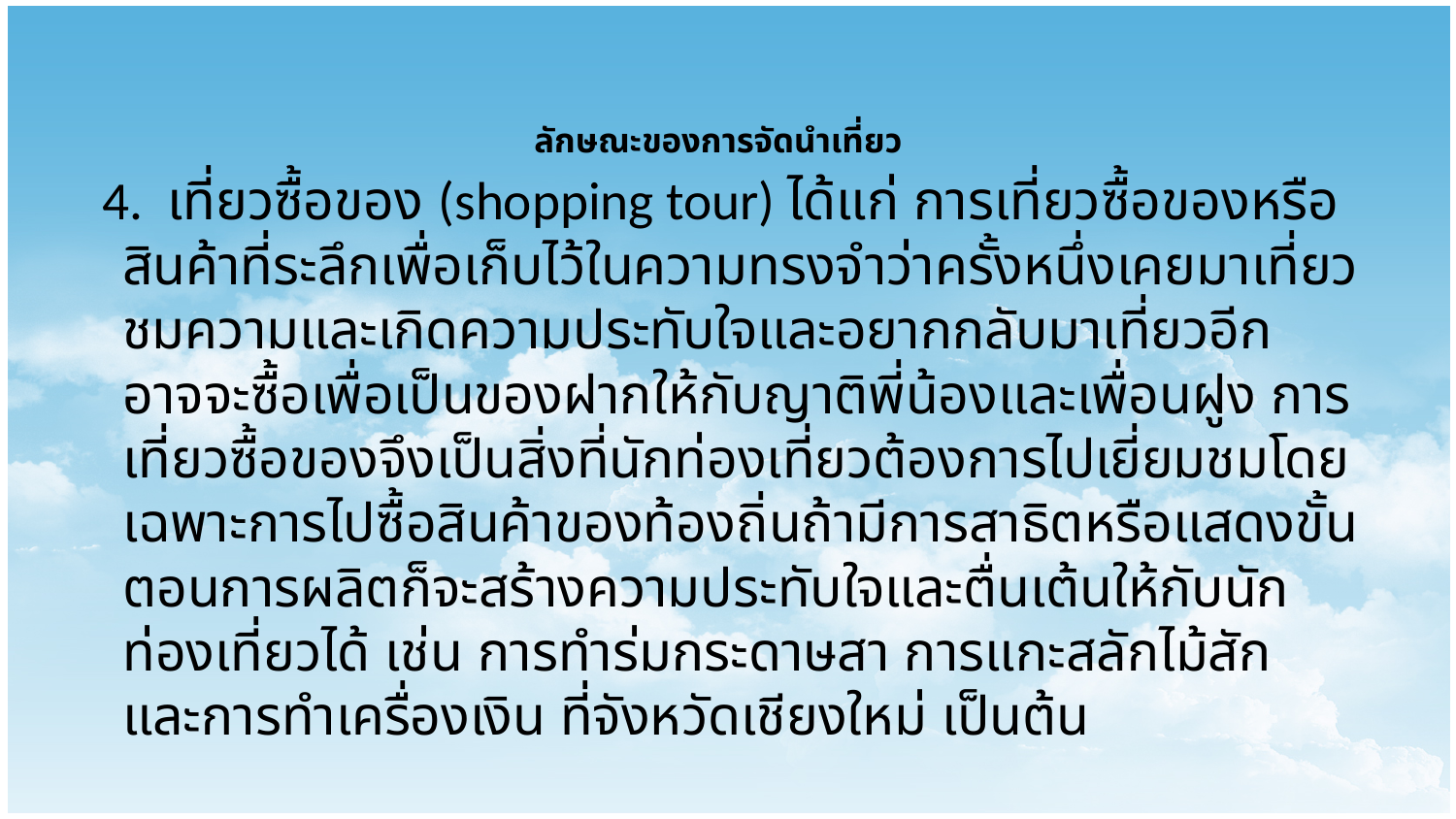

# ลักษณะของการจัดนำเที่ยว
  4.  เที่ยวซื้อของ (shopping tour) ได้แก่ การเที่ยวซื้อของหรือสินค้าที่ระลึกเพื่อเก็บไว้ในความทรงจำว่าครั้งหนึ่งเคยมาเที่ยวชมความและเกิดความประทับใจและอยากกลับมาเที่ยวอีก อาจจะซื้อเพื่อเป็นของฝากให้กับญาติพี่น้องและเพื่อนฝูง การเที่ยวซื้อของจึงเป็นสิ่งที่นักท่องเที่ยวต้องการไปเยี่ยมชมโดยเฉพาะการไปซื้อสินค้าของท้องถิ่นถ้ามีการสาธิตหรือแสดงขั้นตอนการผลิตก็จะสร้างความประทับใจและตื่นเต้นให้กับนักท่องเที่ยวได้ เช่น การทำร่มกระดาษสา การแกะสลักไม้สัก และการทำเครื่องเงิน ที่จังหวัดเชียงใหม่ เป็นต้น